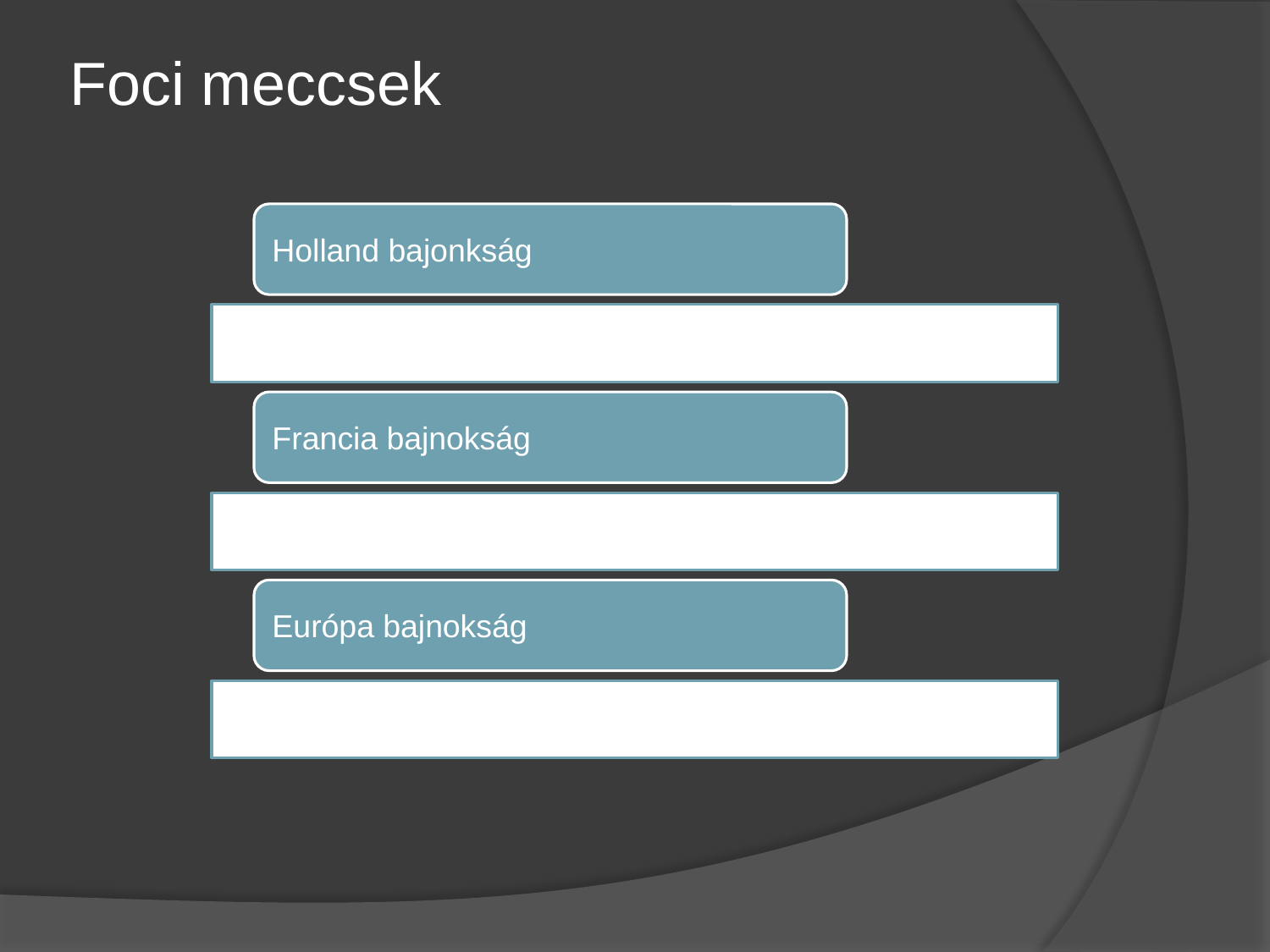

# Foci meccsek
Holland bajonkság
Francia bajnokság
Európa bajnokság